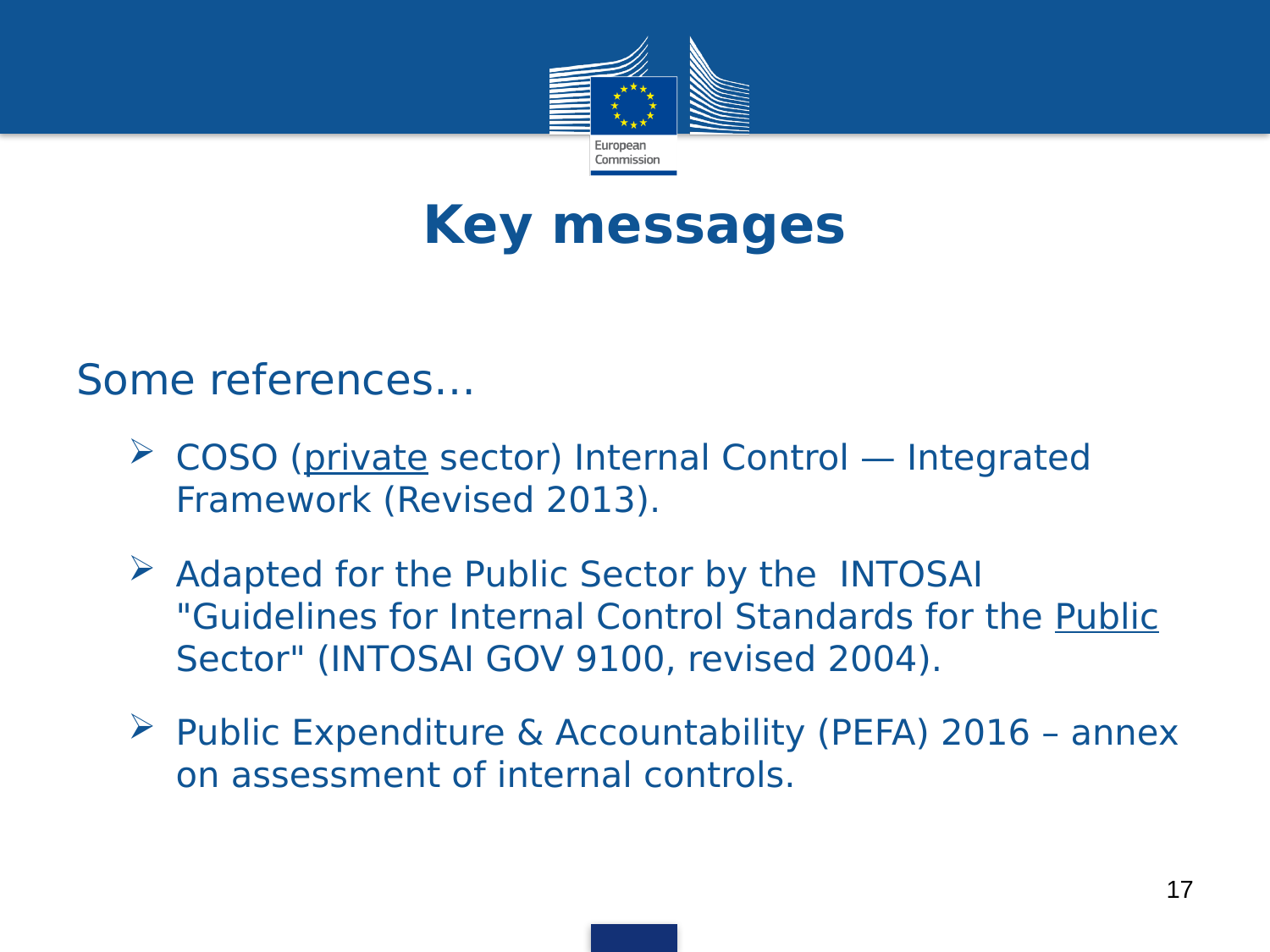

# Key messages
Some references…
COSO (private sector) Internal Control — Integrated Framework (Revised 2013).
Adapted for the Public Sector by the  INTOSAI "Guidelines for Internal Control Standards for the Public Sector" (INTOSAI GOV 9100, revised 2004).
Public Expenditure & Accountability (PEFA) 2016 – annex on assessment of internal controls.
17